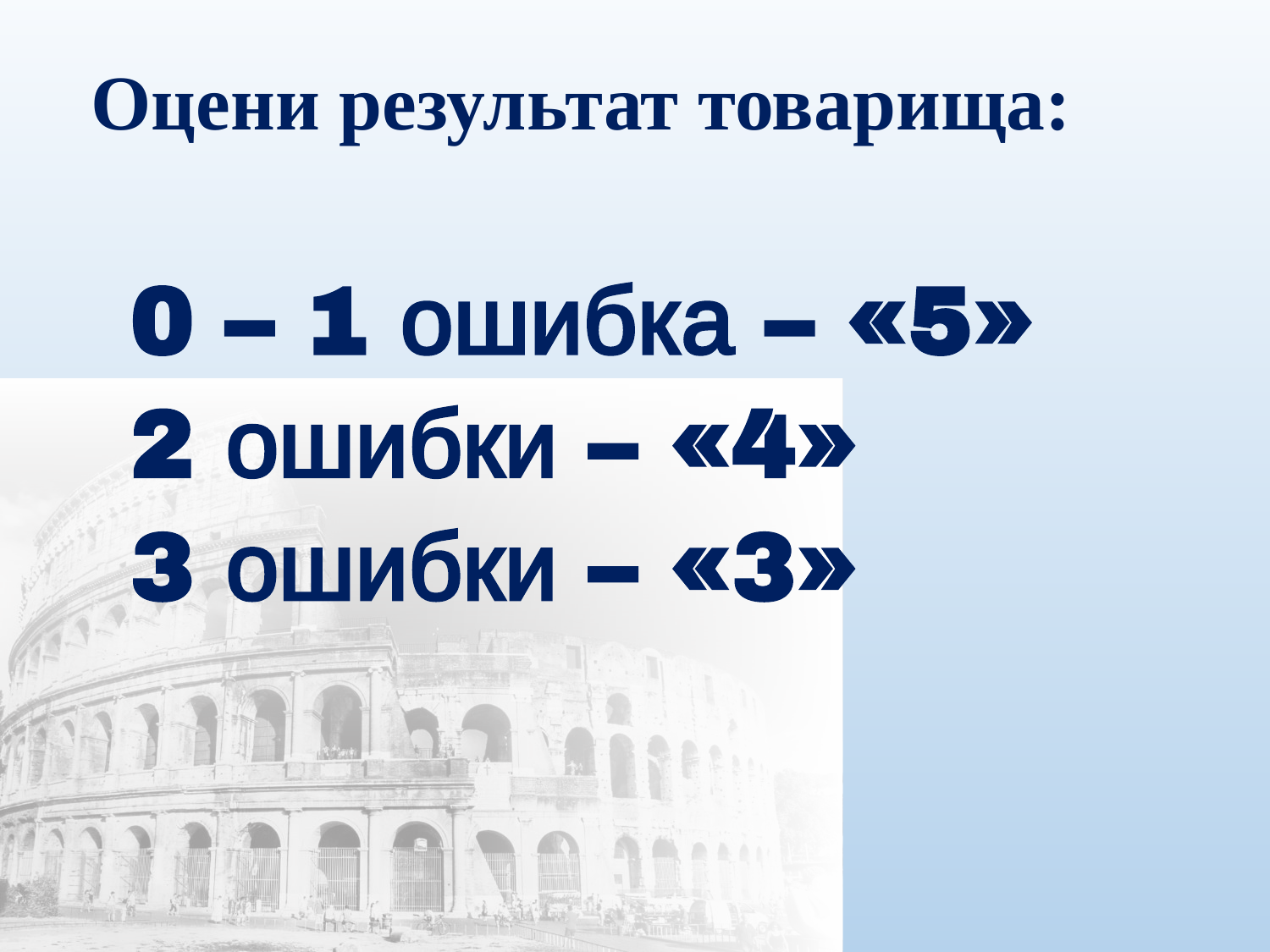

Оцени результат товарища:
0 – 1 ошибка – «5»
2 ошибки – «4»
3 ошибки – «3»